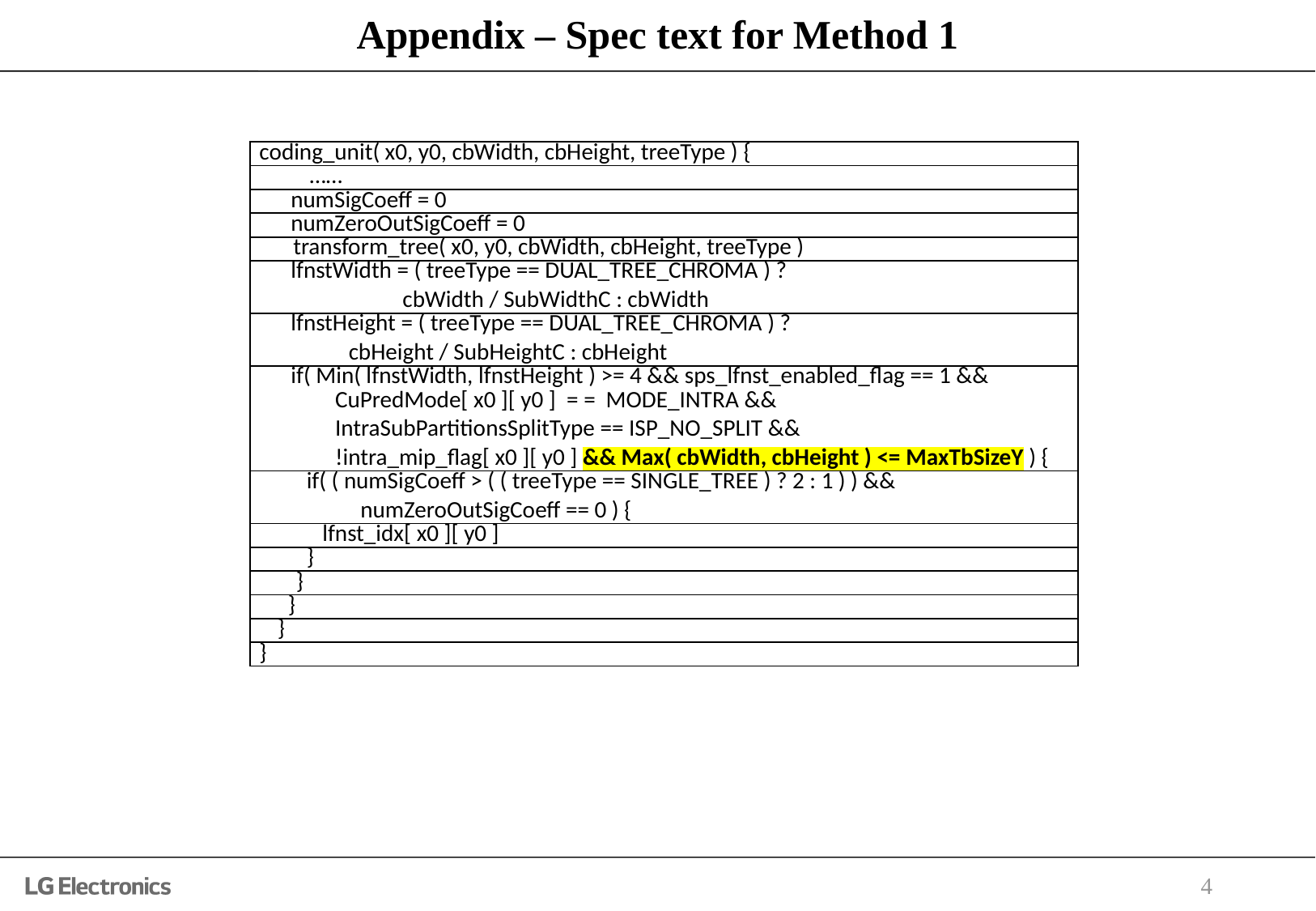

# Appendix – Spec text for Method 1

| coding\_unit( x0, y0, cbWidth, cbHeight, treeType ) { |
| --- |
| …… |
| numSigCoeff = 0 |
| numZeroOutSigCoeff = 0 |
| transform\_tree( x0, y0, cbWidth, cbHeight, treeType ) |
| lfnstWidth = ( treeType == DUAL\_TREE\_CHROMA ) ? cbWidth / SubWidthC : cbWidth |
| lfnstHeight = ( treeType == DUAL\_TREE\_CHROMA ) ? cbHeight / SubHeightC : cbHeight |
| if( Min( lfnstWidth, lfnstHeight ) >= 4 && sps\_lfnst\_enabled\_flag == 1 && CuPredMode[ x0 ][ y0 ] = = MODE\_INTRA && IntraSubPartitionsSplitType == ISP\_NO\_SPLIT && !intra\_mip\_flag[ x0 ][ y0 ] && Max( cbWidth, cbHeight ) <= MaxTbSizeY ) { |
| if( ( numSigCoeff > ( ( treeType == SINGLE\_TREE ) ? 2 : 1 ) ) && numZeroOutSigCoeff == 0 ) { |
| lfnst\_idx[ x0 ][ y0 ] |
| } |
| } |
| } |
| } |
| } |
4